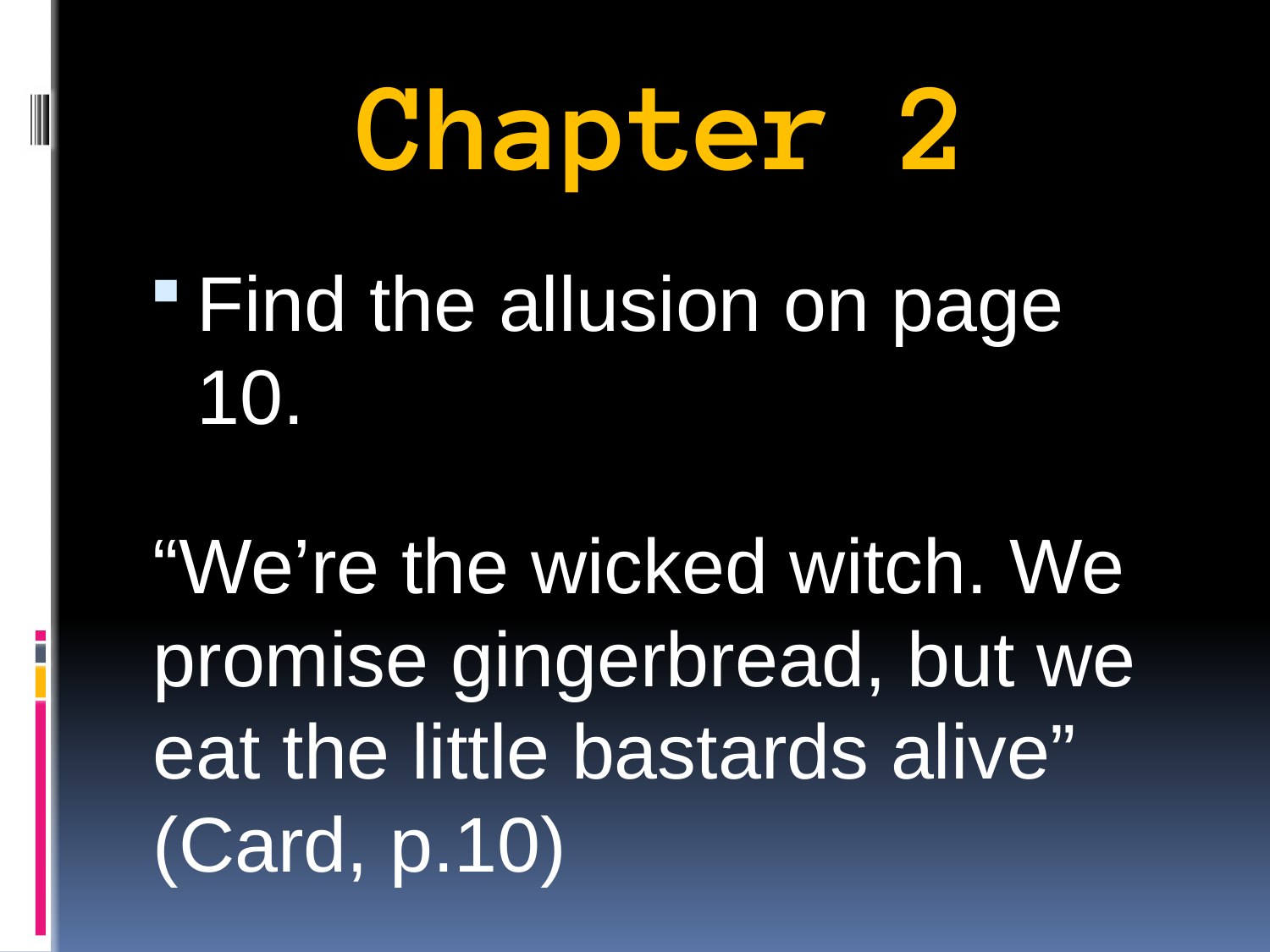

Find the allusion on page 10.

“We’re the wicked witch. We promise gingerbread, but we eat the little bastards alive” (Card, p.10)

Chapter 2